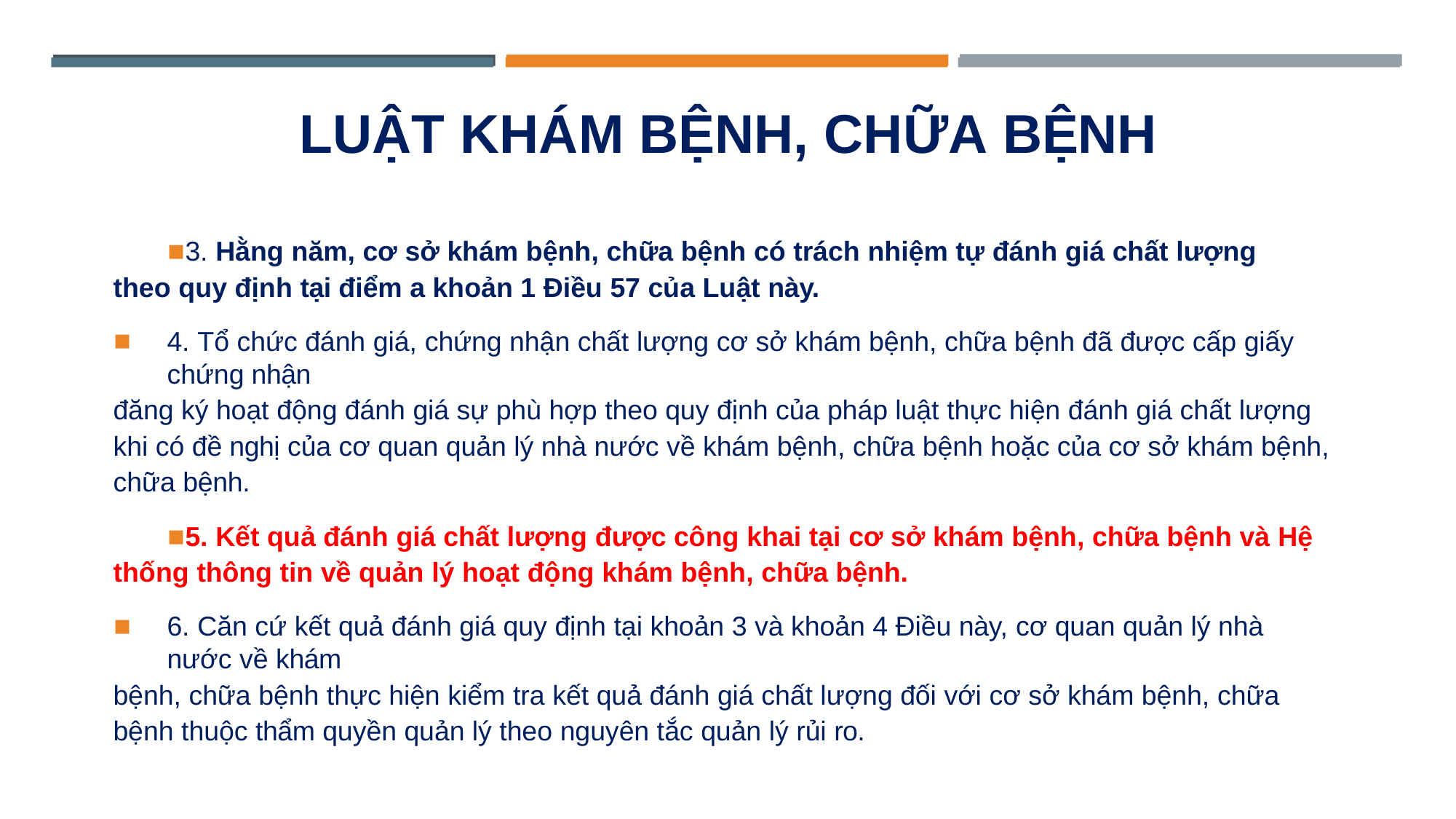

# LUẬT KHÁM BỆNH, CHỮA BỆNH
3. Hằng năm, cơ sở khám bệnh, chữa bệnh có trách nhiệm tự đánh giá chất lượng theo quy định tại điểm a khoản 1 Điều 57 của Luật này.
4. Tổ chức đánh giá, chứng nhận chất lượng cơ sở khám bệnh, chữa bệnh đã được cấp giấy chứng nhận
đăng ký hoạt động đánh giá sự phù hợp theo quy định của pháp luật thực hiện đánh giá chất lượng khi có đề nghị của cơ quan quản lý nhà nước về khám bệnh, chữa bệnh hoặc của cơ sở khám bệnh, chữa bệnh.
5. Kết quả đánh giá chất lượng được công khai tại cơ sở khám bệnh, chữa bệnh và Hệ thống thông tin về quản lý hoạt động khám bệnh, chữa bệnh.
6. Căn cứ kết quả đánh giá quy định tại khoản 3 và khoản 4 Điều này, cơ quan quản lý nhà nước về khám
bệnh, chữa bệnh thực hiện kiểm tra kết quả đánh giá chất lượng đối với cơ sở khám bệnh, chữa bệnh thuộc thẩm quyền quản lý theo nguyên tắc quản lý rủi ro.